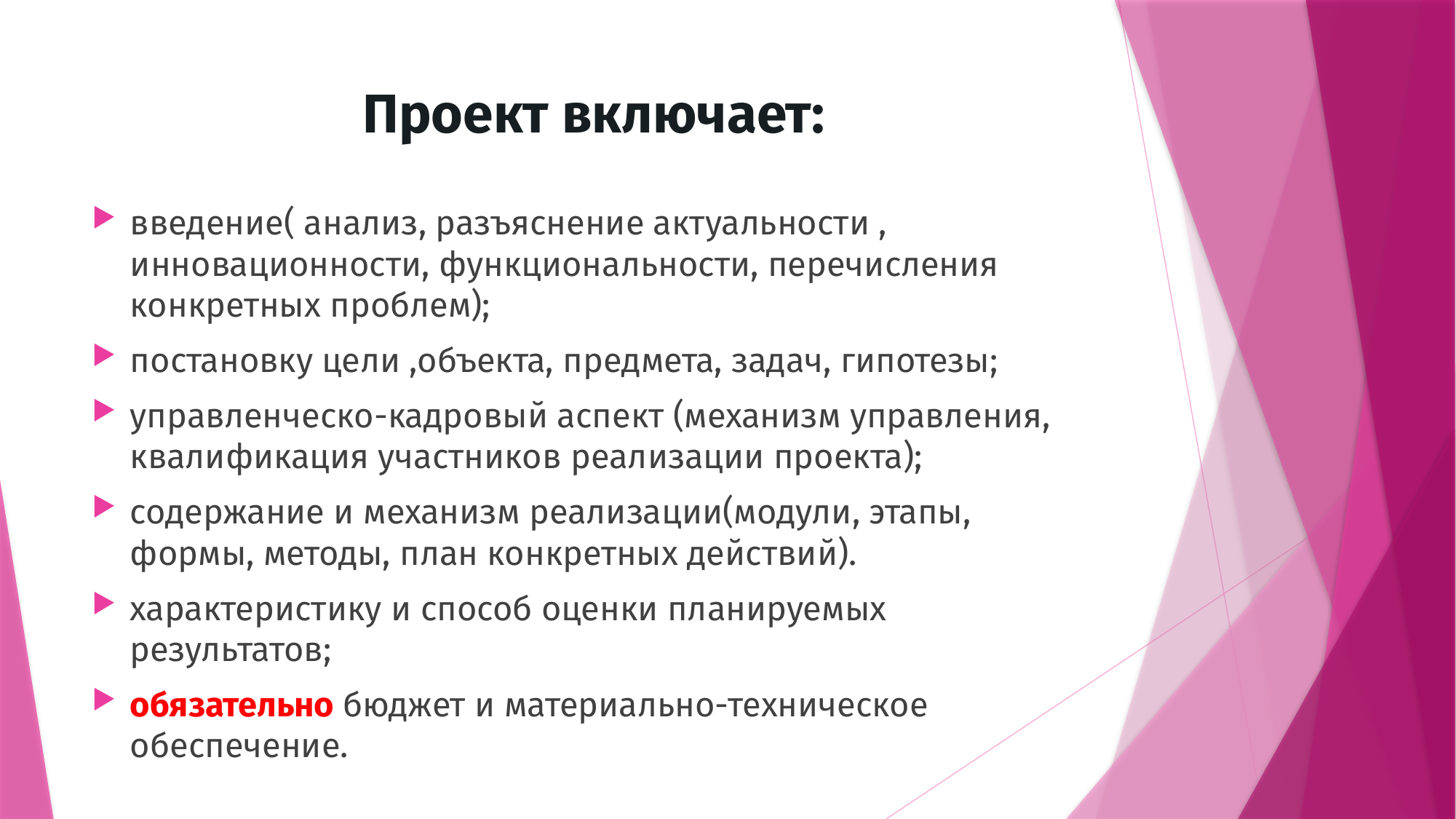

# Проект включает:
введение( анализ, разъяснение актуальности , инновационности, функциональности, перечисления конкретных проблем);
постановку цели ,объекта, предмета, задач, гипотезы;
управленческо-кадровый аспект (механизм управления, квалификация участников реализации проекта);
содержание и механизм реализации(модули, этапы, формы, методы, план конкретных действий).
характеристику и способ оценки планируемых результатов;
обязательно бюджет и материально-техническое обеспечение.